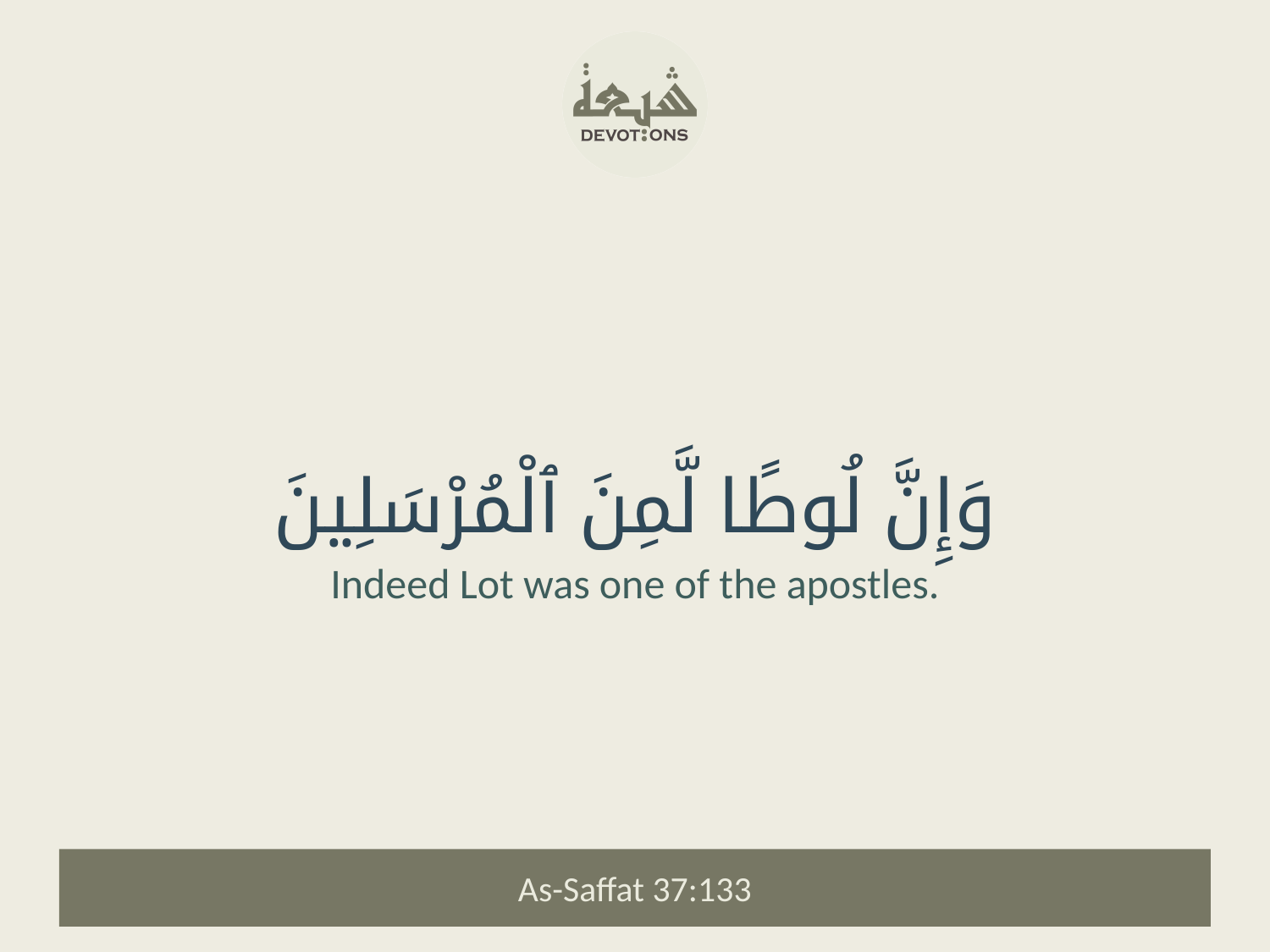

وَإِنَّ لُوطًا لَّمِنَ ٱلْمُرْسَلِينَ
Indeed Lot was one of the apostles.
As-Saffat 37:133